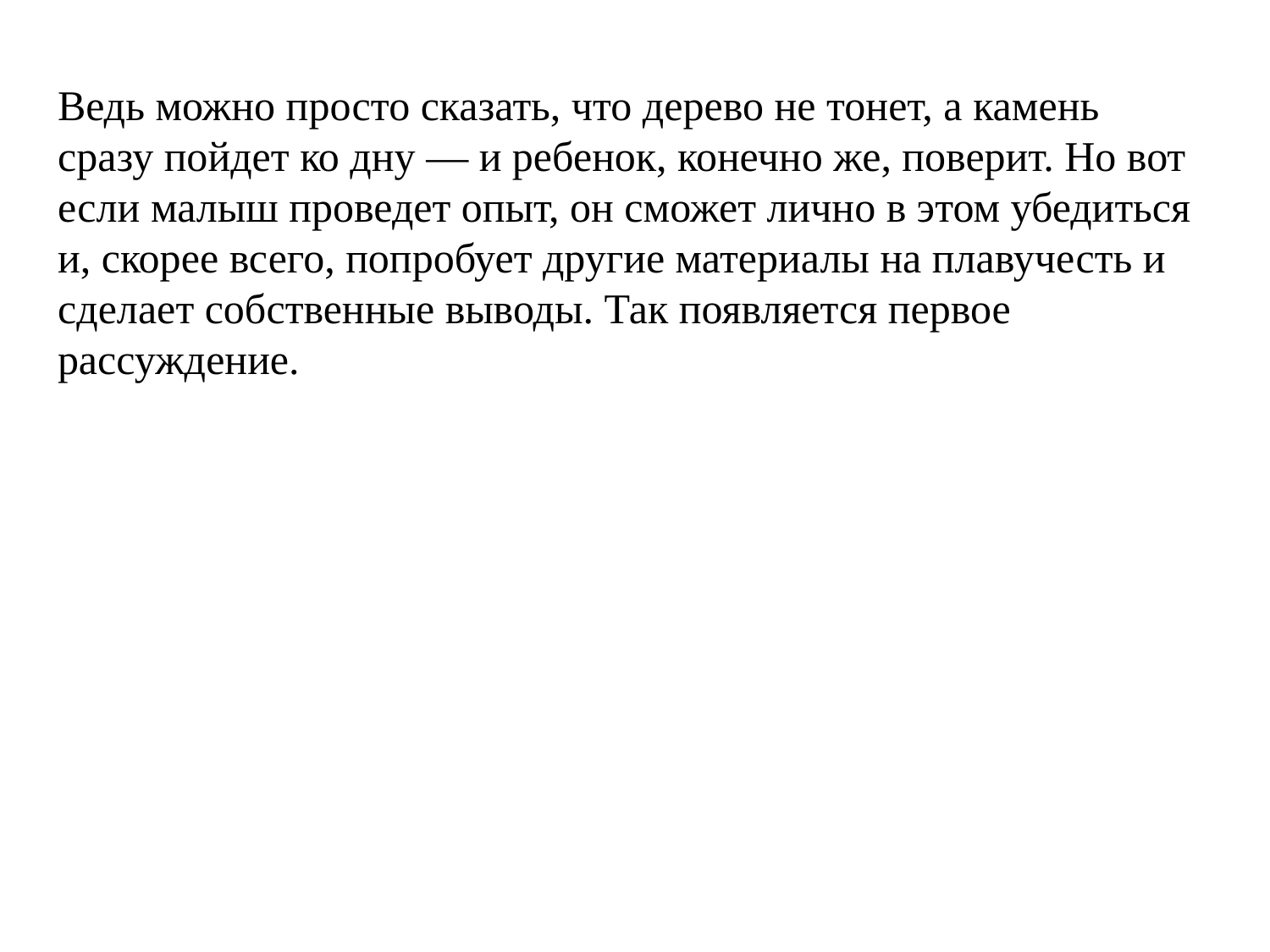

Ведь можно просто сказать, что дерево не тонет, а камень сразу пойдет ко дну — и ребенок, конечно же, поверит. Но вот если малыш проведет опыт, он сможет лично в этом убедиться и, скорее всего, попробует другие материалы на плавучесть и сделает собственные выводы. Так появляется первое рассуждение.